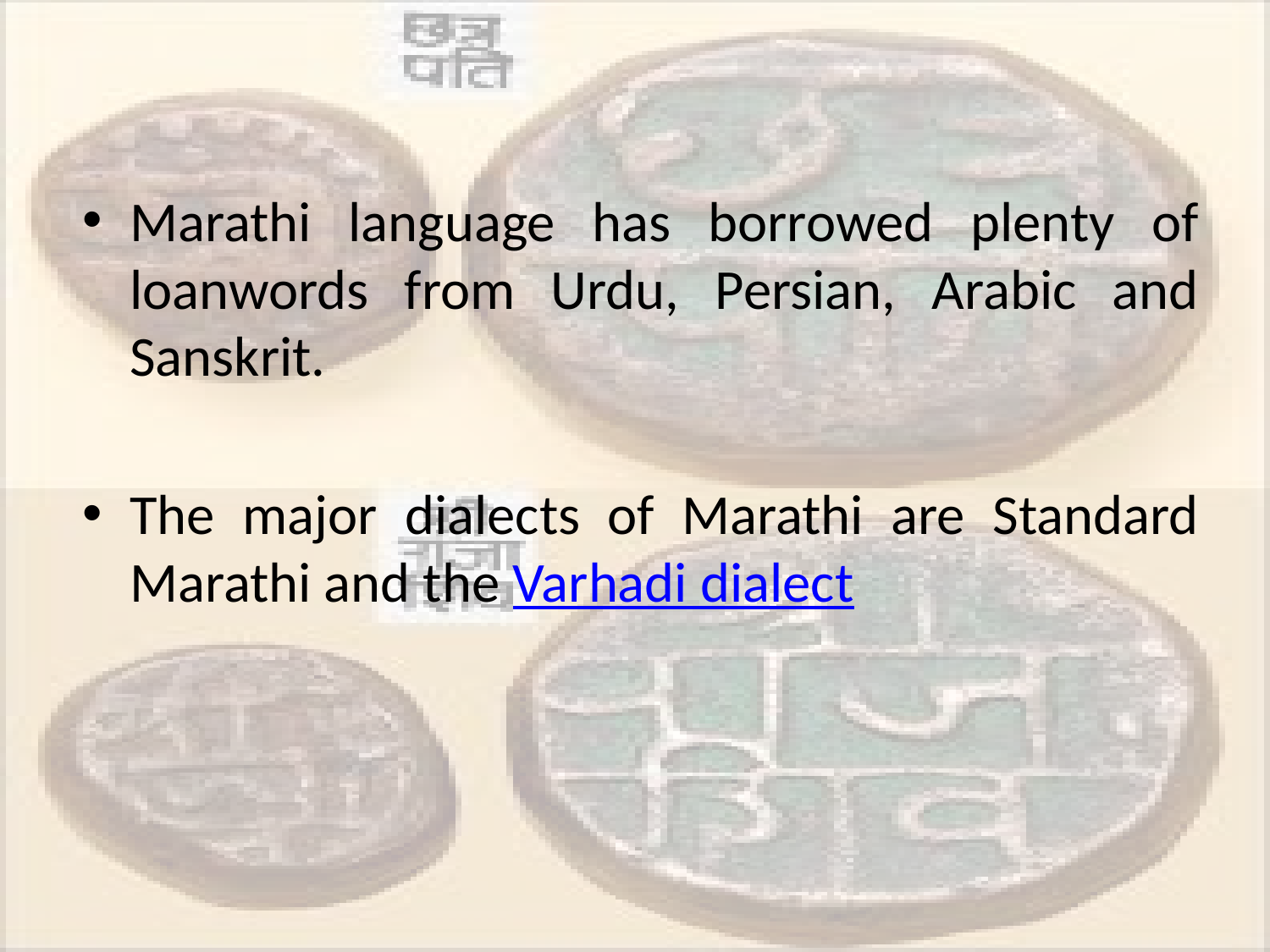

Marathi language has borrowed plenty of loanwords from Urdu, Persian, Arabic and Sanskrit.

The major dialects of Marathi are Standard Marathi and the Varhadi dialect